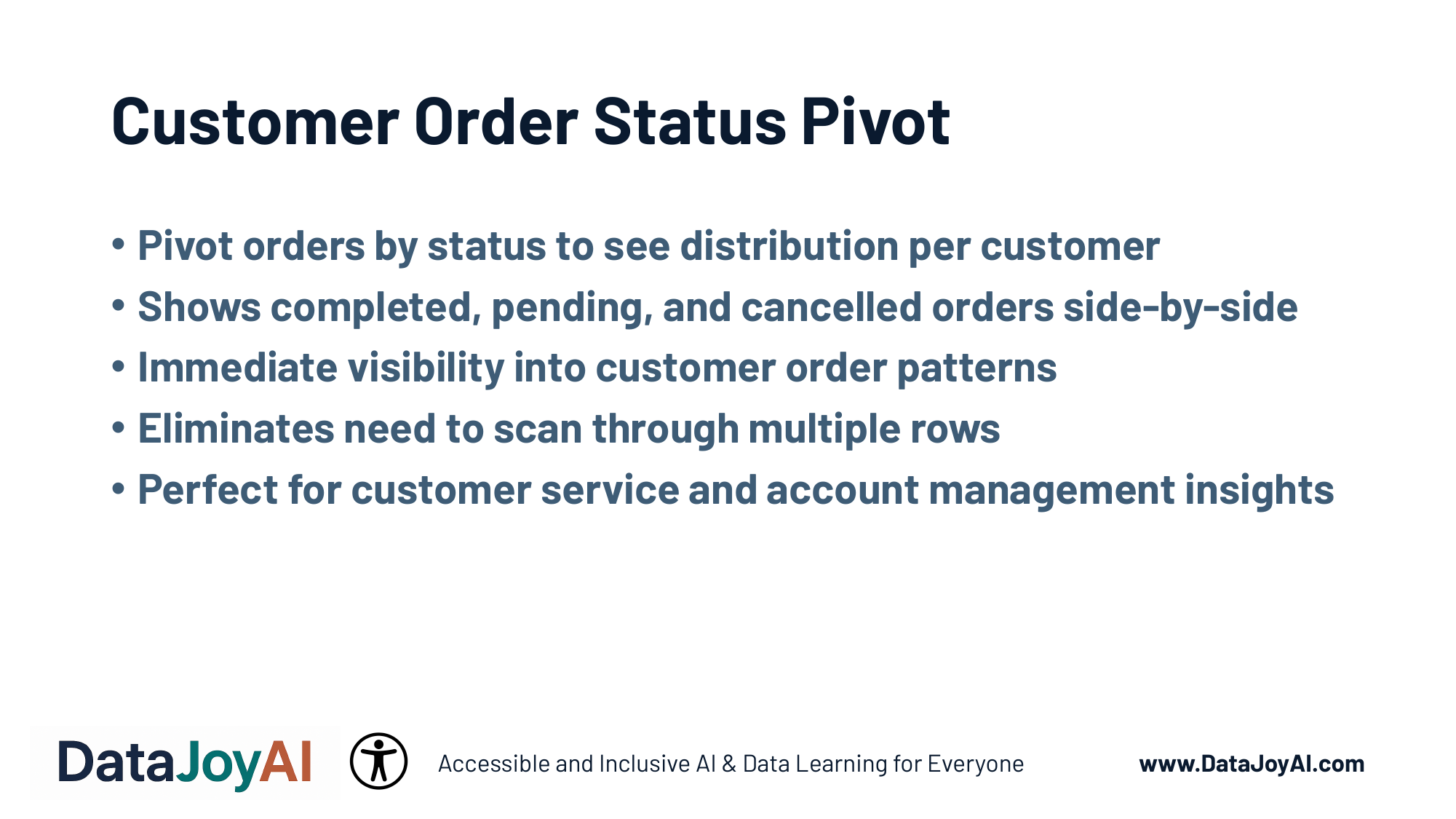

# Customer Order Status Pivot
Pivot orders by status to see distribution per customer
Shows completed, pending, and cancelled orders side-by-side
Immediate visibility into customer order patterns
Eliminates need to scan through multiple rows
Perfect for customer service and account management insights